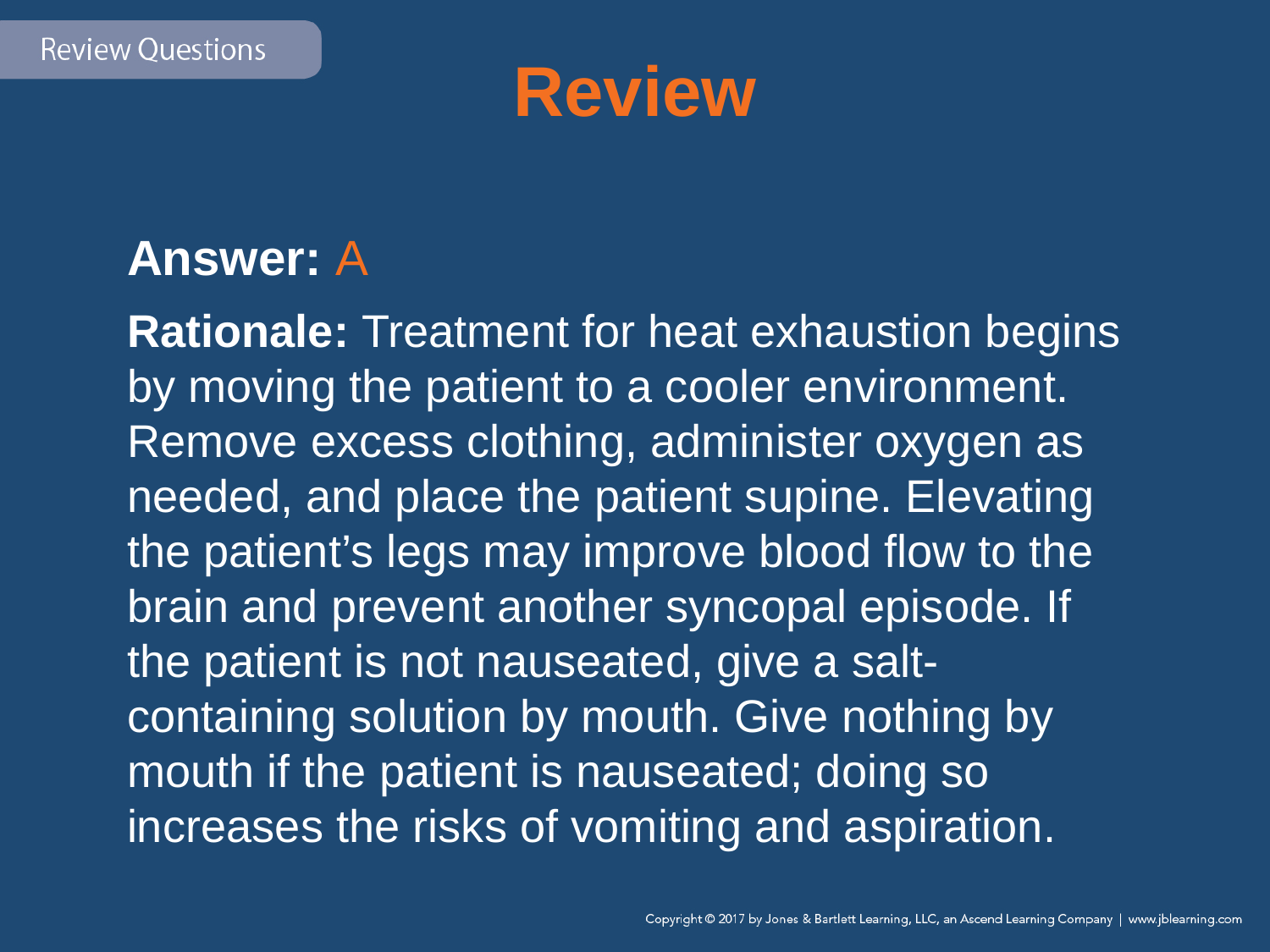

# Review
Answer: A
Rationale: Treatment for heat exhaustion begins by moving the patient to a cooler environment. Remove excess clothing, administer oxygen as needed, and place the patient supine. Elevating the patient’s legs may improve blood flow to the brain and prevent another syncopal episode. If the patient is not nauseated, give a salt-containing solution by mouth. Give nothing by mouth if the patient is nauseated; doing so increases the risks of vomiting and aspiration.